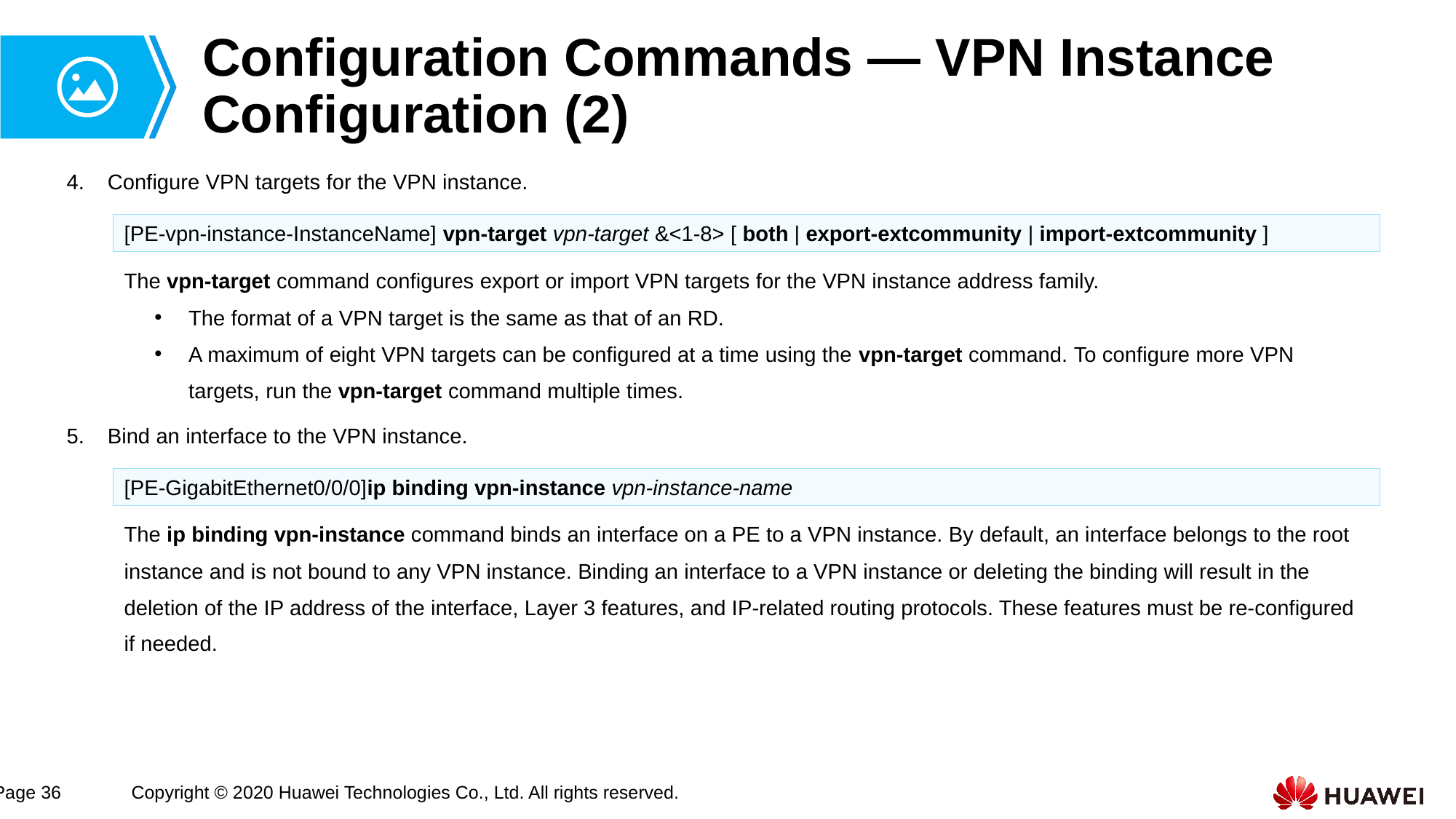

# Configuration Commands — VPN Instance Configuration (2)
Configure VPN targets for the VPN instance.
[PE-vpn-instance-InstanceName] vpn-target vpn-target &<1-8> [ both | export-extcommunity | import-extcommunity ]
The vpn-target command configures export or import VPN targets for the VPN instance address family.
The format of a VPN target is the same as that of an RD.
A maximum of eight VPN targets can be configured at a time using the vpn-target command. To configure more VPN targets, run the vpn-target command multiple times.
Bind an interface to the VPN instance.
[PE-GigabitEthernet0/0/0]ip binding vpn-instance vpn-instance-name
The ip binding vpn-instance command binds an interface on a PE to a VPN instance. By default, an interface belongs to the root instance and is not bound to any VPN instance. Binding an interface to a VPN instance or deleting the binding will result in the deletion of the IP address of the interface, Layer 3 features, and IP-related routing protocols. These features must be re-configured if needed.